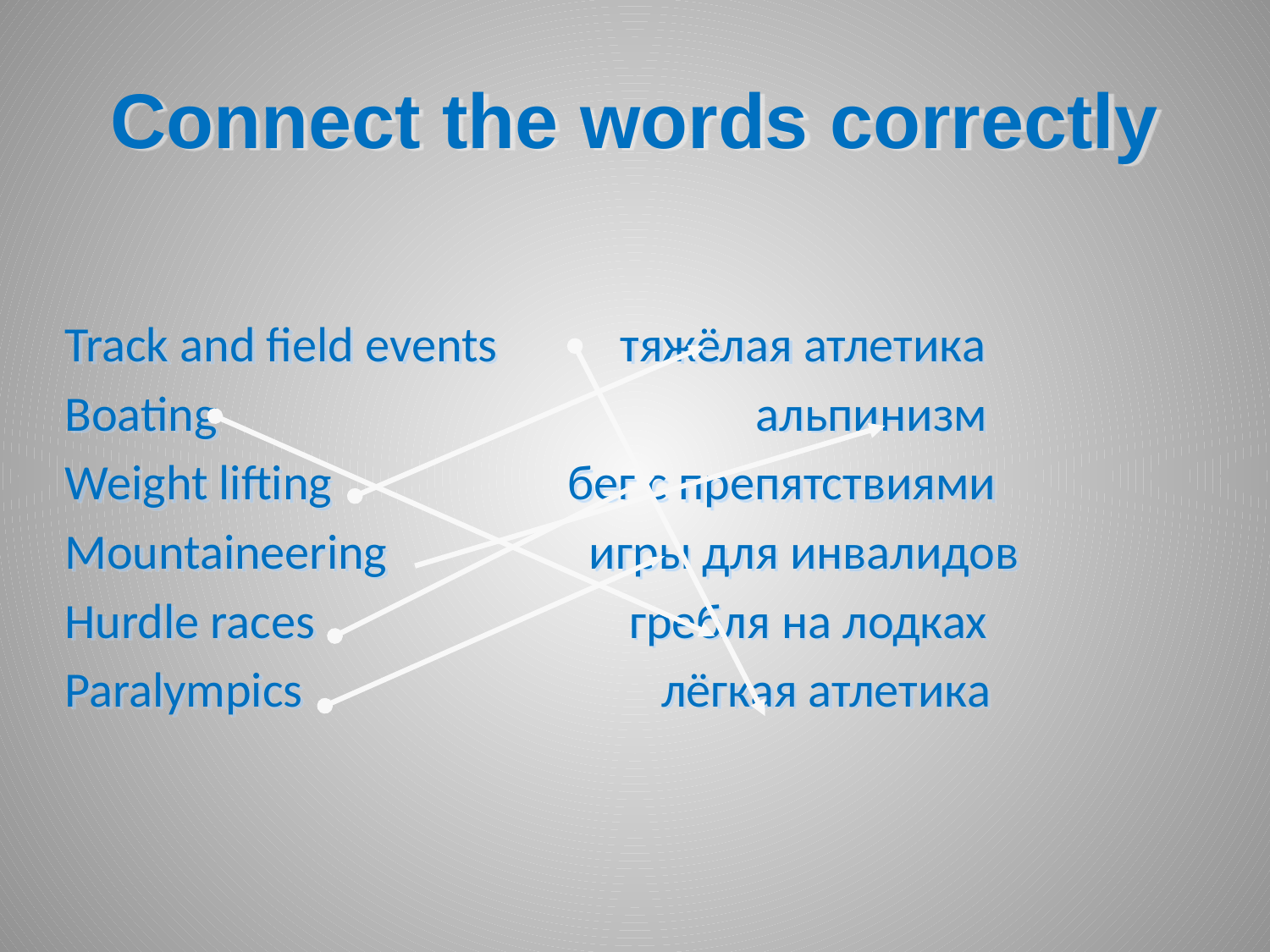

# Connect the words correctly
Track and field events           тяжёлая атлетика
Boating                                                альпинизм
Weight lifting                     бег с препятствиями
Mountaineering                  игры для инвалидов
Hurdle races                            гребля на лодках
Paralympics                                лёгкая атлетика